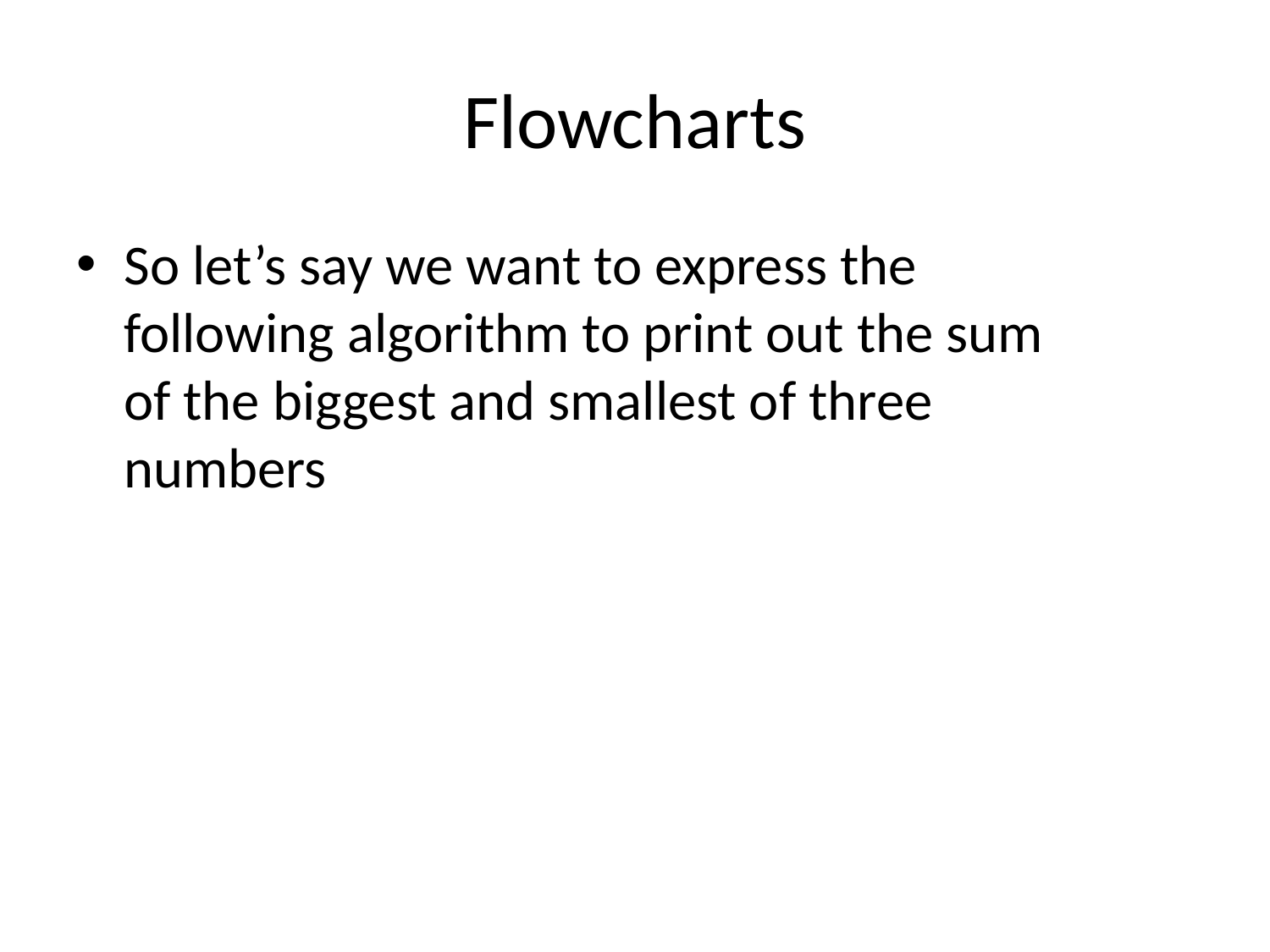

# Flowcharts
So let’s say we want to express the following algorithm to print out the sum of the biggest and smallest of three numbers